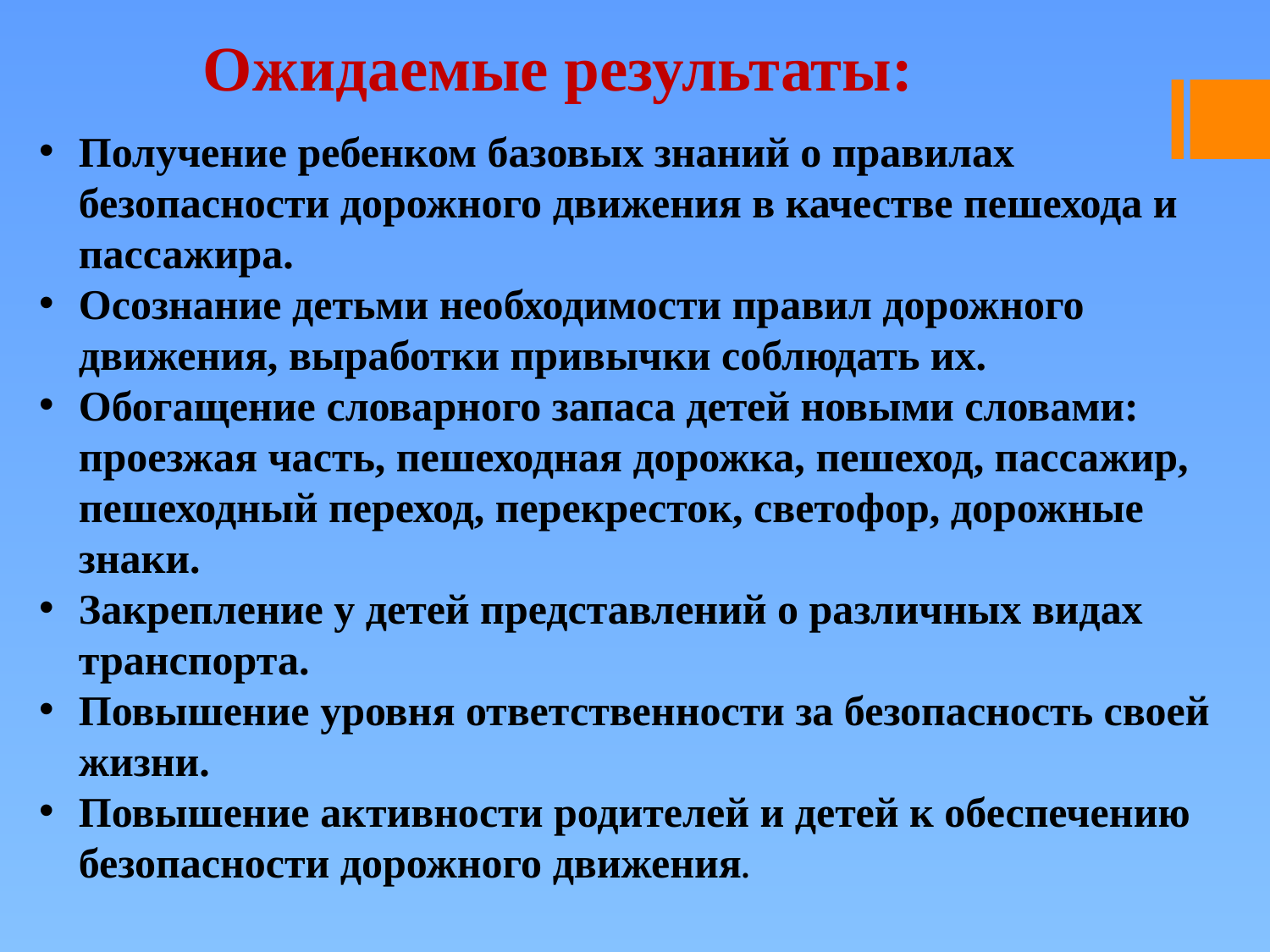

Ожидаемые результаты:
Получение ребенком базовых знаний о правилах безопасности дорожного движения в качестве пешехода и пассажира.
Осознание детьми необходимости правил дорожного движения, выработки привычки соблюдать их.
Обогащение словарного запаса детей новыми словами:  проезжая часть, пешеходная дорожка, пешеход, пассажир, пешеходный переход, перекресток, светофор, дорожные знаки.
Закрепление у детей представлений о различных видах транспорта.
Повышение уровня ответственности за безопасность своей жизни.
Повышение активности родителей и детей к обеспечению безопасности дорожного движения.